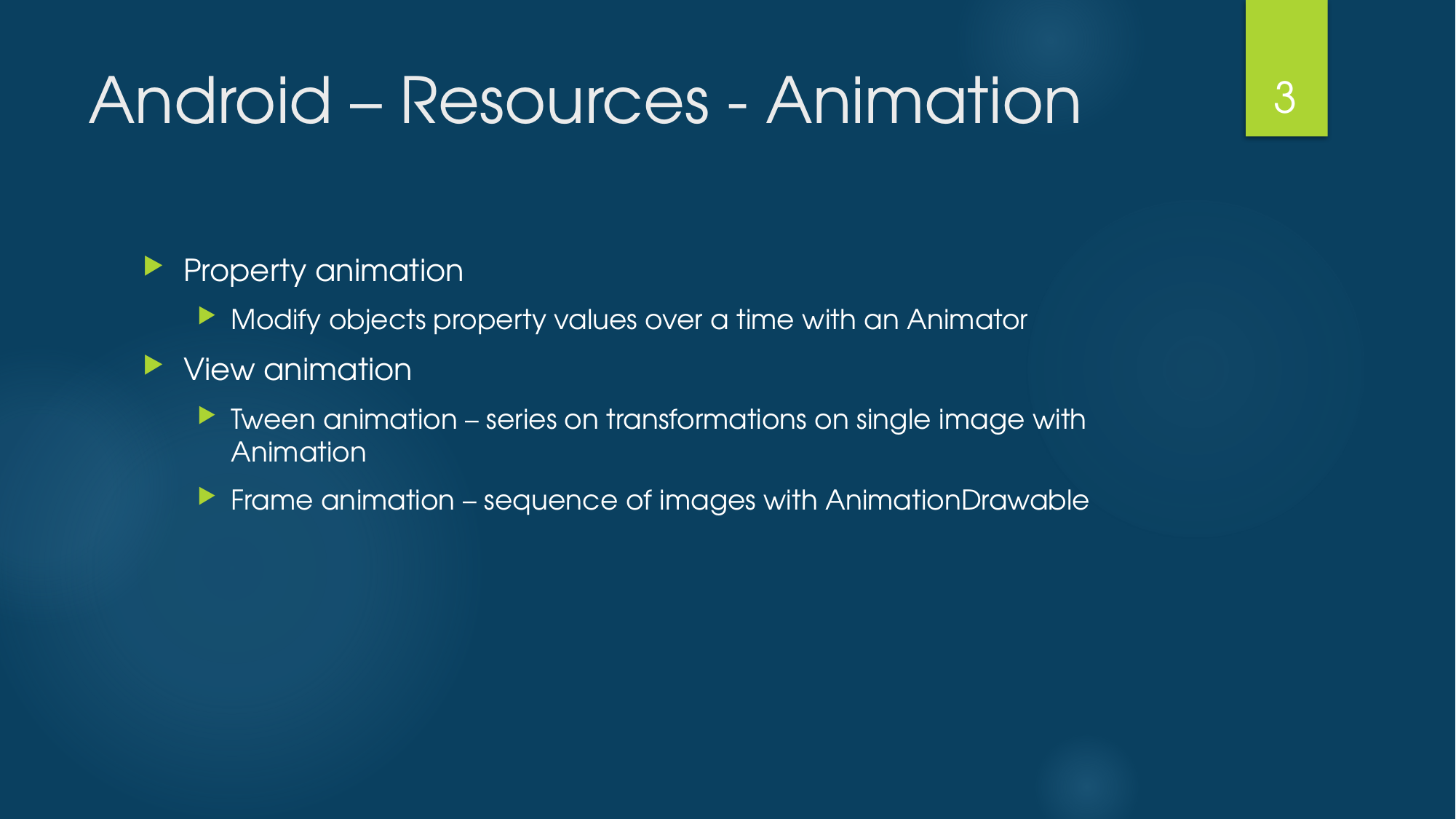

3
# Android – Resources - Animation
Property animation
Modify objects property values over a time with an Animator
View animation
Tween animation – series on transformations on single image with Animation
Frame animation – sequence of images with AnimationDrawable